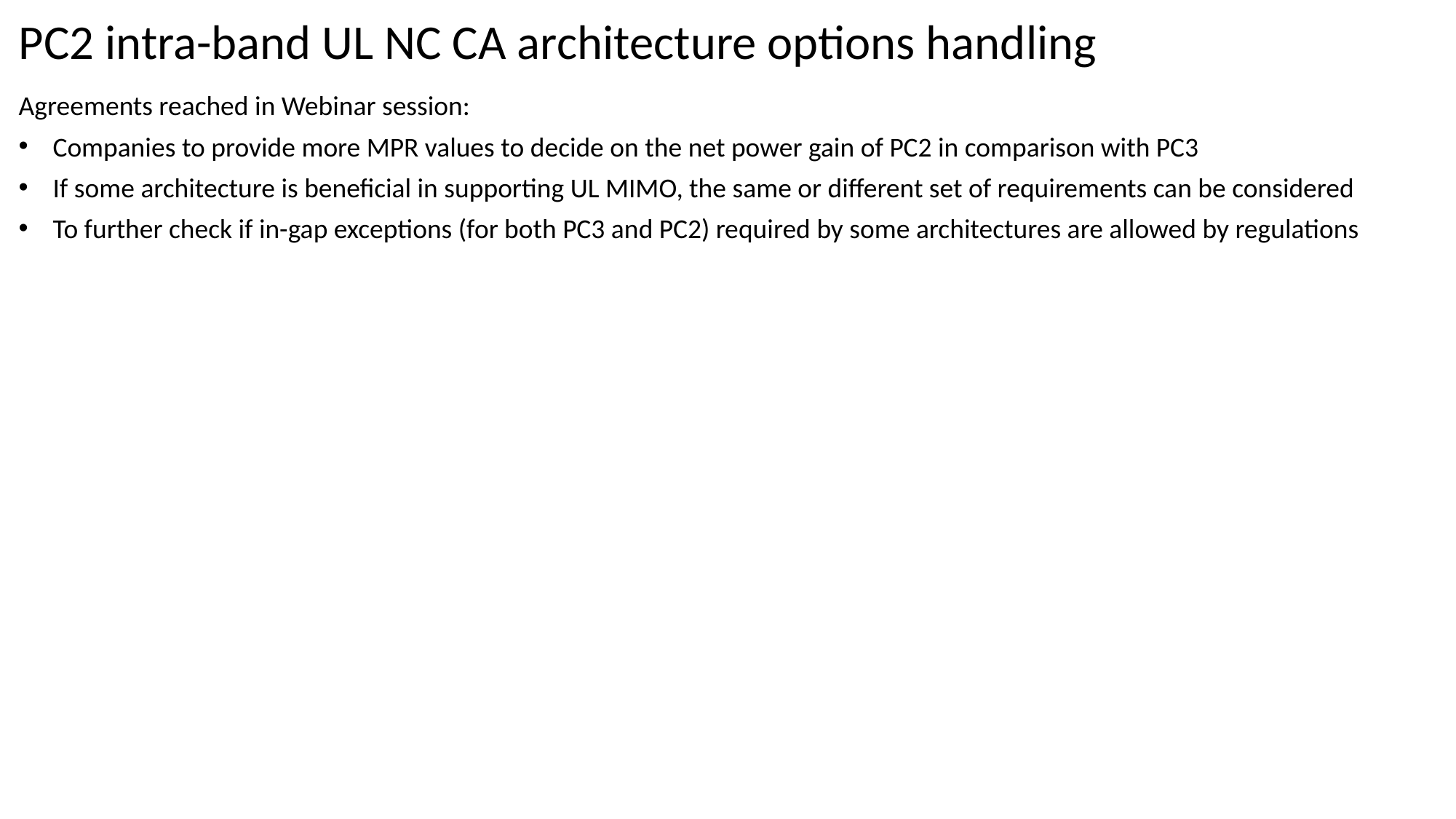

# PC2 intra-band UL NC CA architecture options handling
Agreements reached in Webinar session:
Companies to provide more MPR values to decide on the net power gain of PC2 in comparison with PC3
If some architecture is beneficial in supporting UL MIMO, the same or different set of requirements can be considered
To further check if in-gap exceptions (for both PC3 and PC2) required by some architectures are allowed by regulations